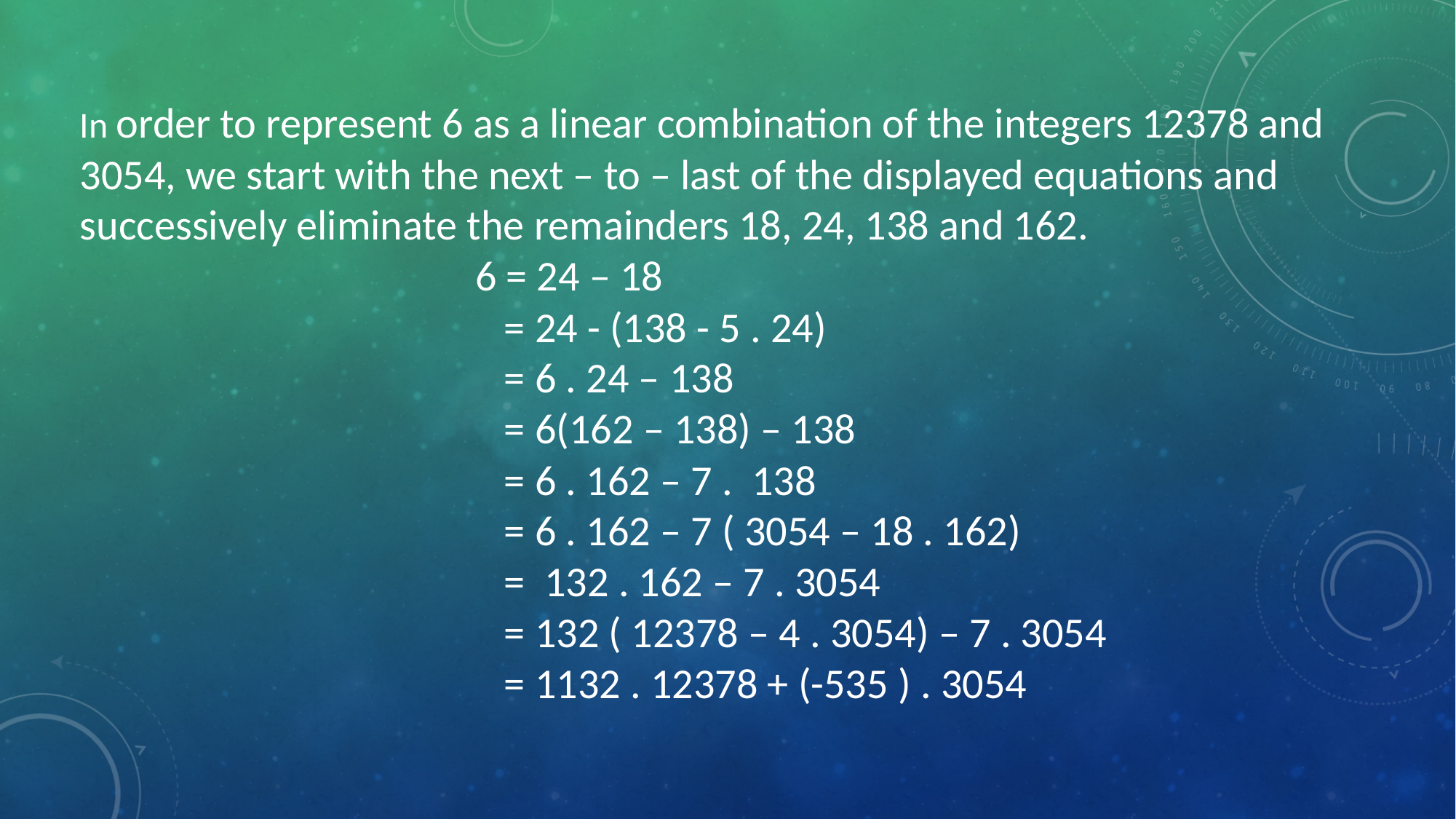

In order to represent 6 as a linear combination of the integers 12378 and 3054, we start with the next – to – last of the displayed equations and successively eliminate the remainders 18, 24, 138 and 162.
                                         6 = 24 – 18
                                            = 24 - (138 - 5 . 24)
                                            = 6 . 24 – 138
                                            = 6(162 – 138) – 138
                                            = 6 . 162 – 7 .  138
                                            = 6 . 162 – 7 ( 3054 – 18 . 162)
                                            =  132 . 162 – 7 . 3054
                                            = 132 ( 12378 – 4 . 3054) – 7 . 3054
                                            = 1132 . 12378 + (-535 ) . 3054